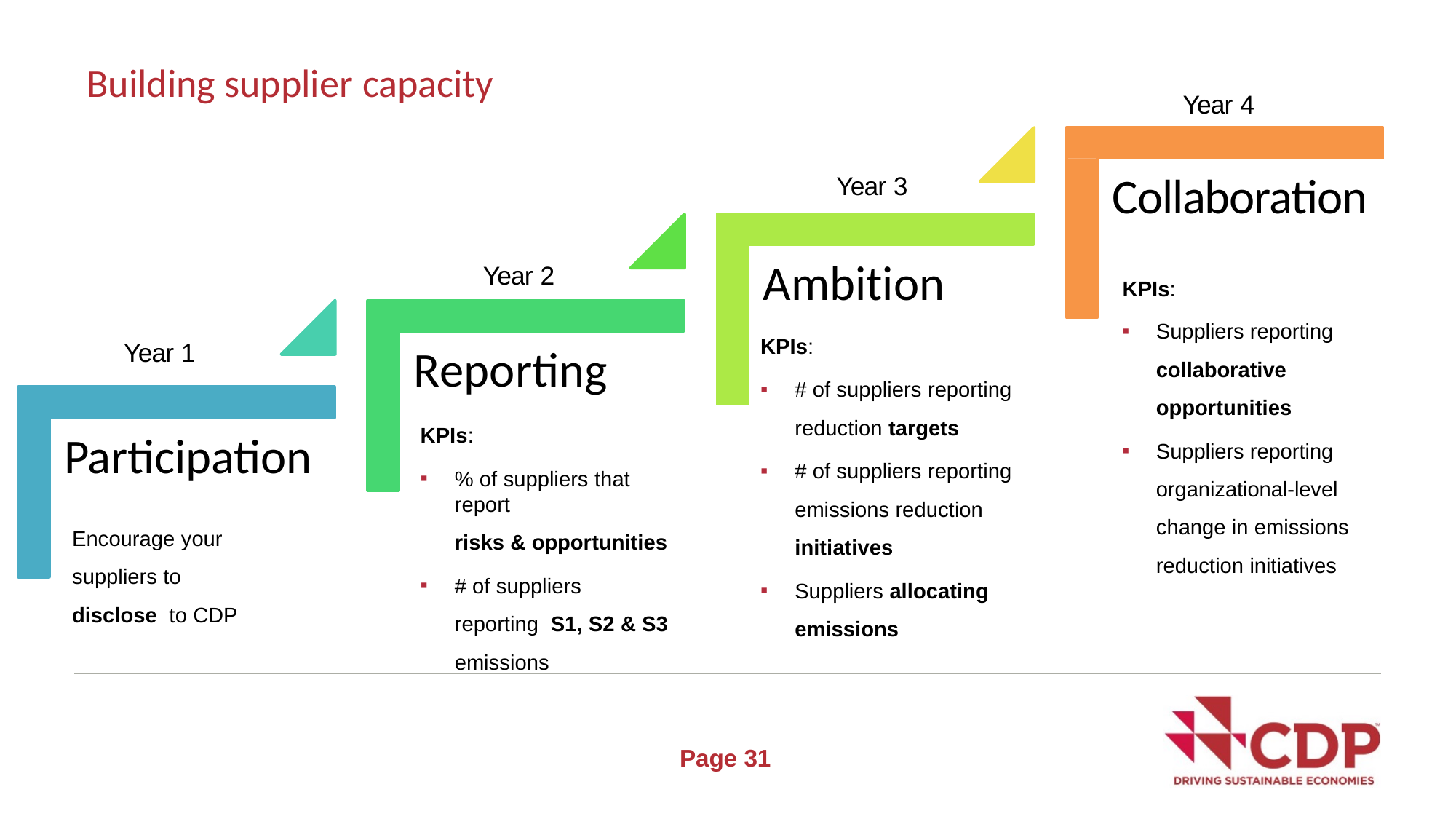

# Building supplier capacity
Year 4

Collaboration
Year 3

Ambition
Year 2
KPIs:

Suppliers reporting  collaborative opportunities
Suppliers reporting  organizational-level change in emissions reduction initiatives

KPIs:
Year 1
Reporting
KPIs:
# of suppliers reporting  reduction targets
# of suppliers reporting  emissions reduction  initiatives
Suppliers allocating  emissions

Participation
Encourage your  suppliers to disclose  to CDP
% of suppliers that report
risks & opportunities
# of suppliers reporting  S1, S2 & S3 emissions

Page 31